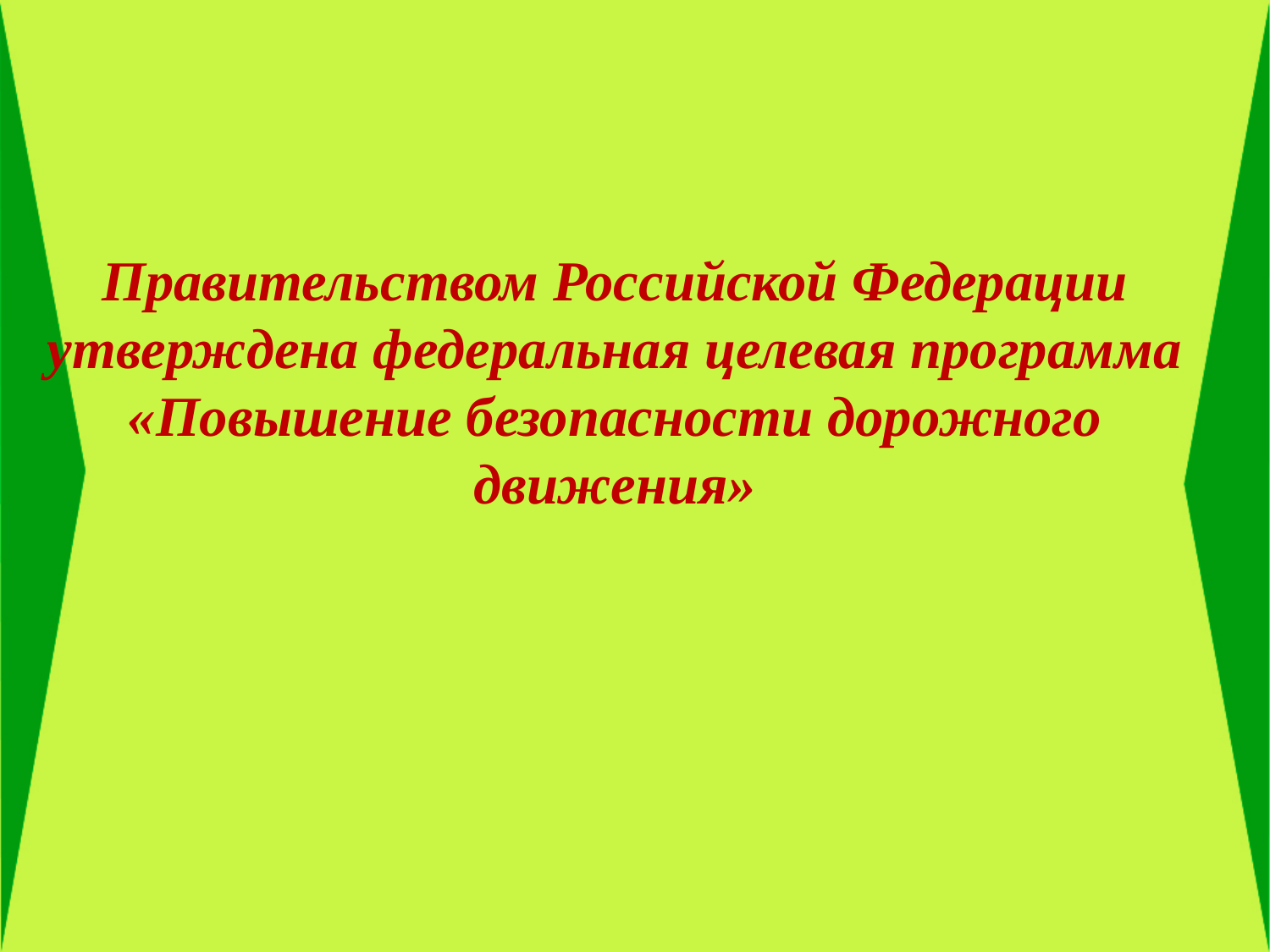

#
Правительством Российской Федерации утверждена федеральная целевая программа «Повышение безопасности дорожного движения»